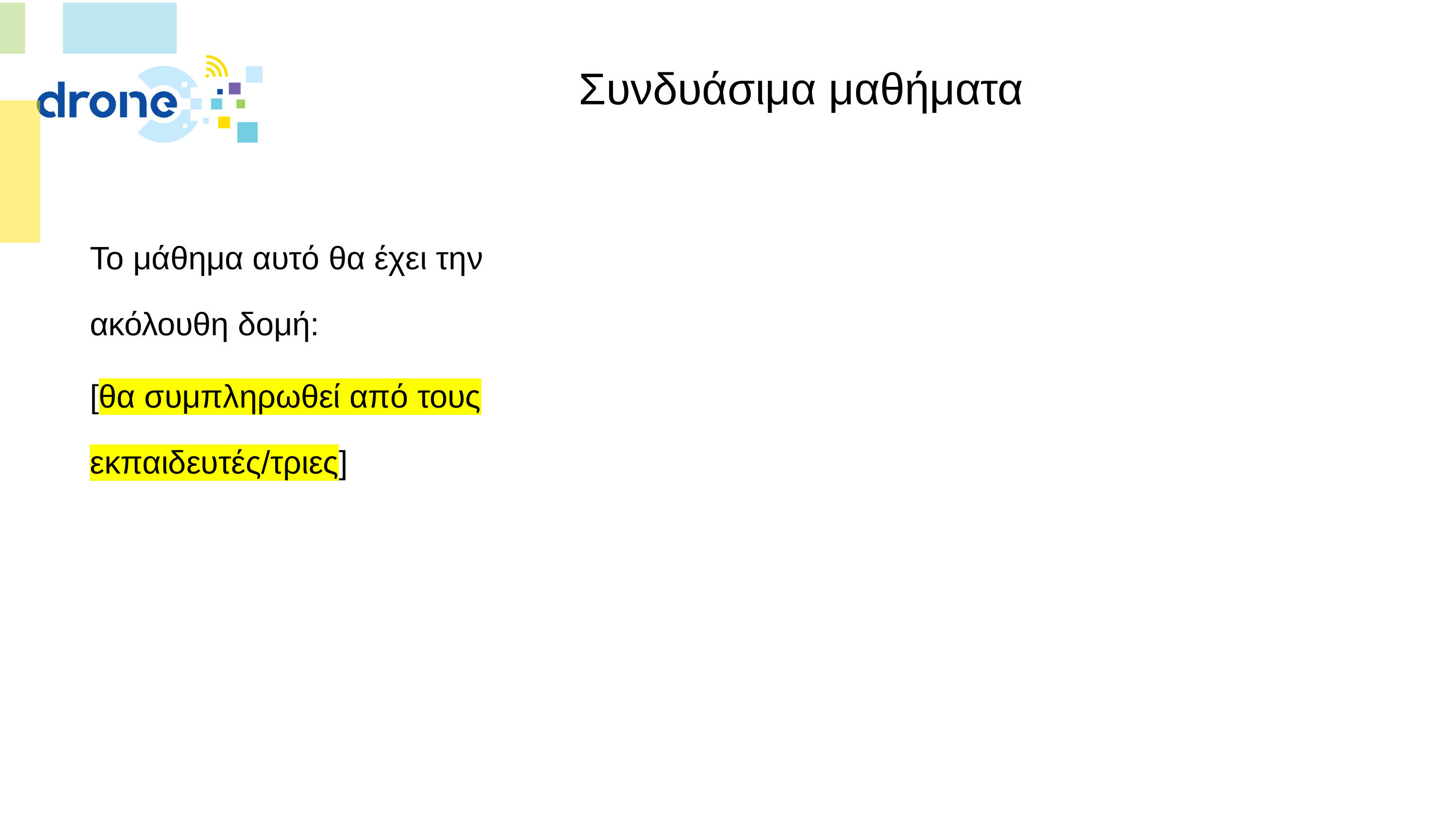

# Συνδυάσιμα μαθήματα

Το μάθημα αυτό θα έχει την ακόλουθη δομή:
[θα συμπληρωθεί από τους εκπαιδευτές/τριες]